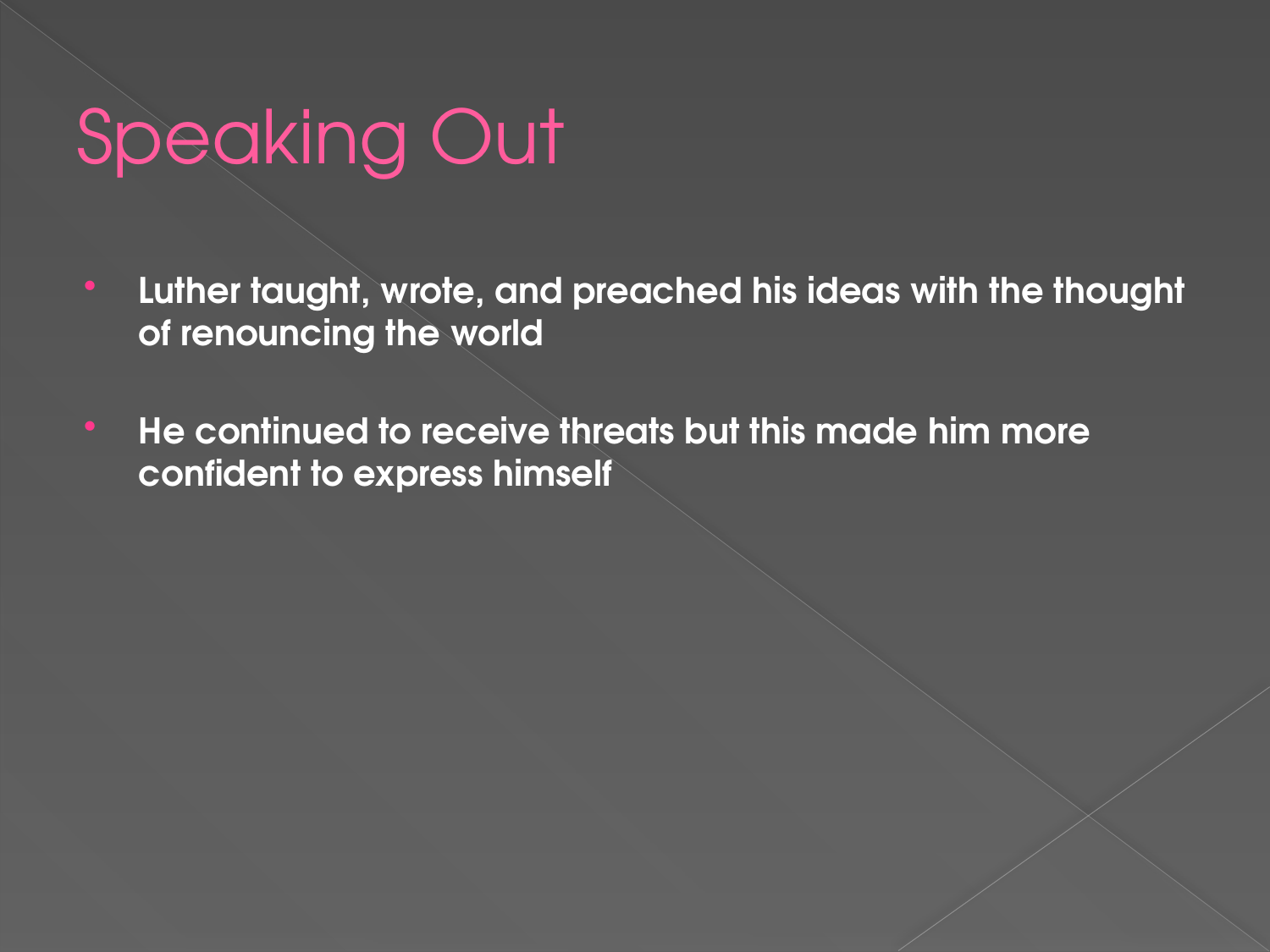

Speaking Out
Luther taught, wrote, and preached his ideas with the thought of renouncing the world

He continued to receive threats but this made him more confident to express himself